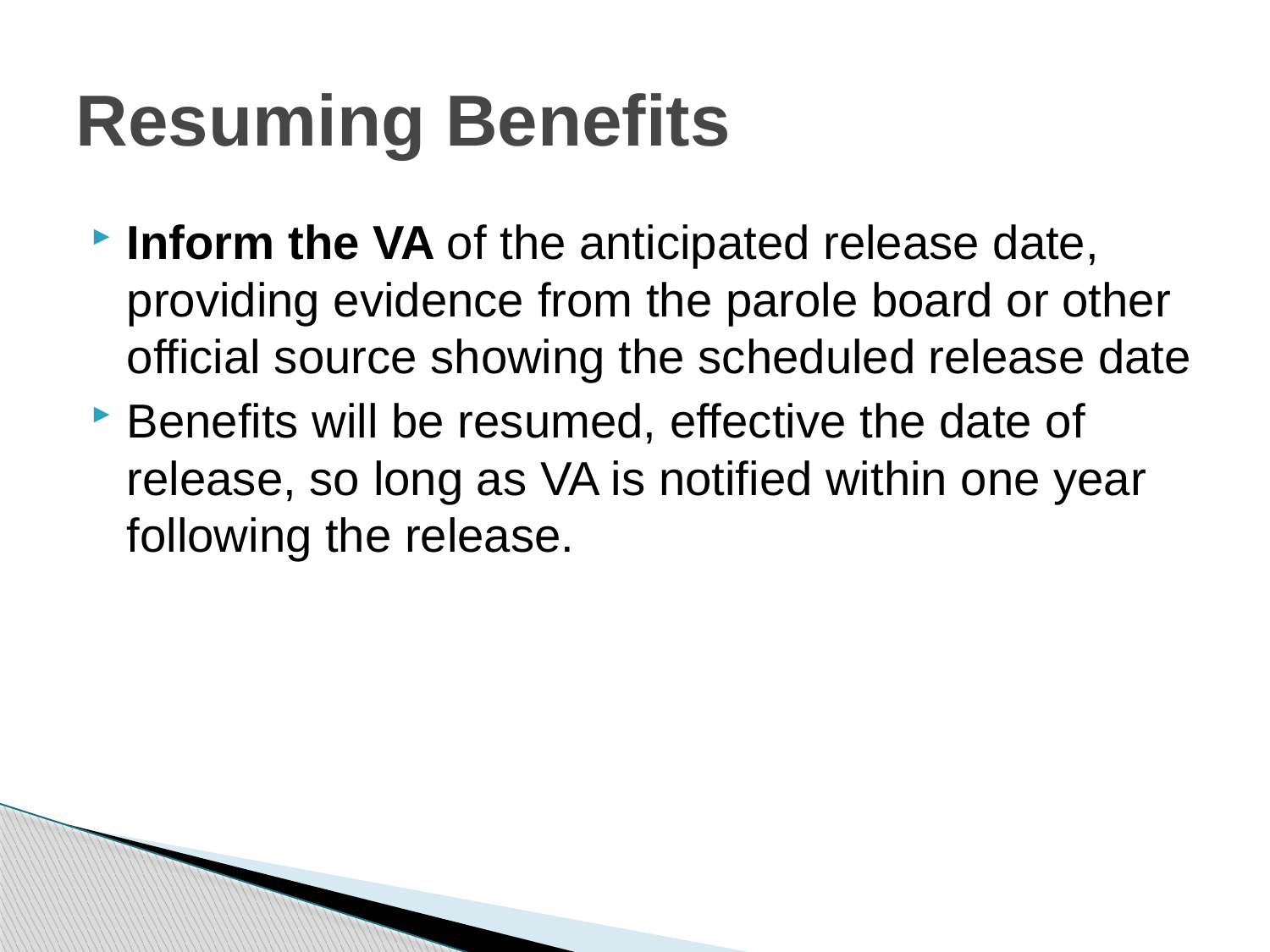

# Resuming Benefits
Inform the VA of the anticipated release date, providing evidence from the parole board or other official source showing the scheduled release date
Benefits will be resumed, effective the date of release, so long as VA is notified within one year following the release.